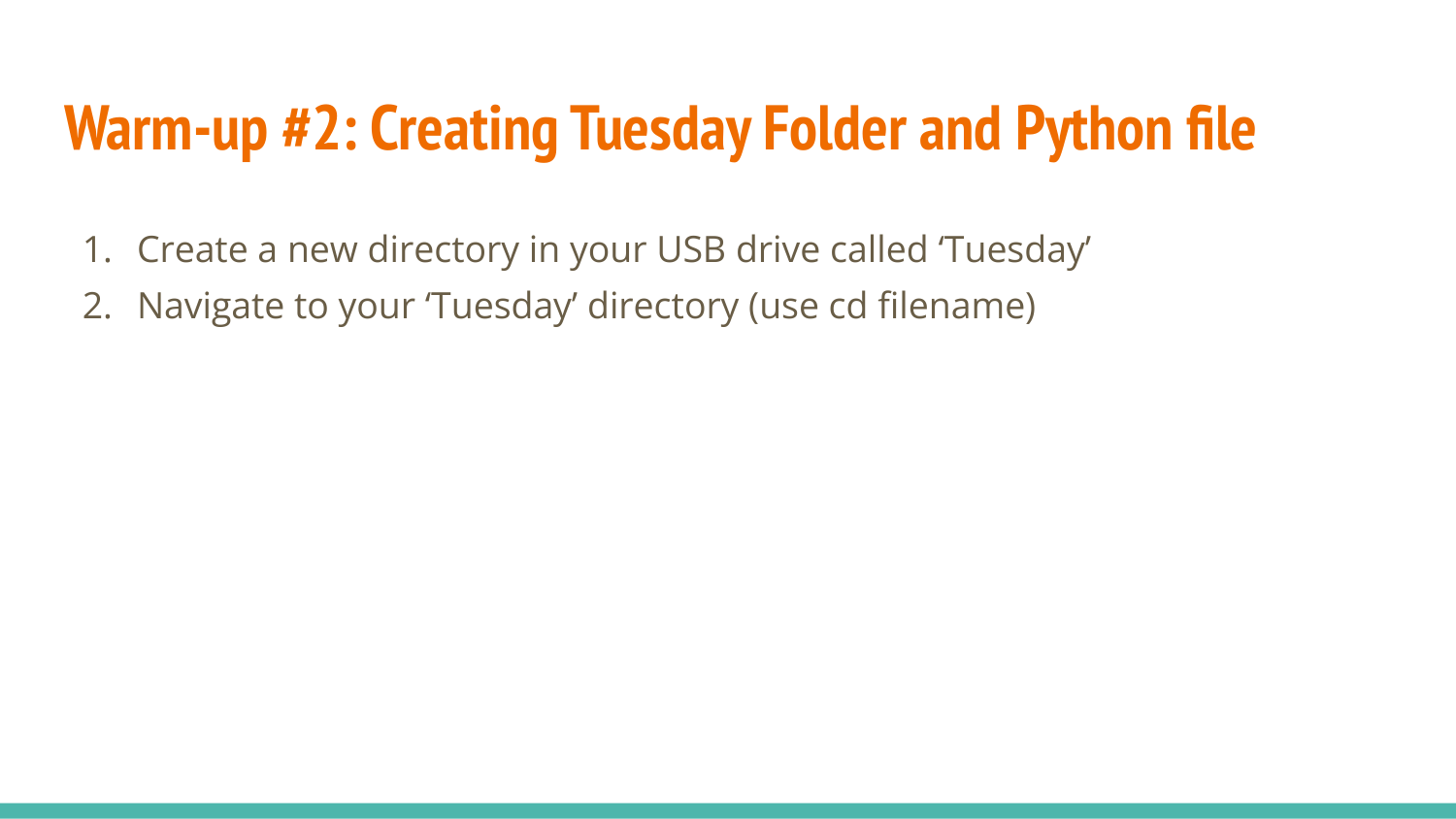

# Warm-up #2: Creating Tuesday Folder and Python file
Create a new directory in your USB drive called ‘Tuesday’
Navigate to your ‘Tuesday’ directory (use cd filename)